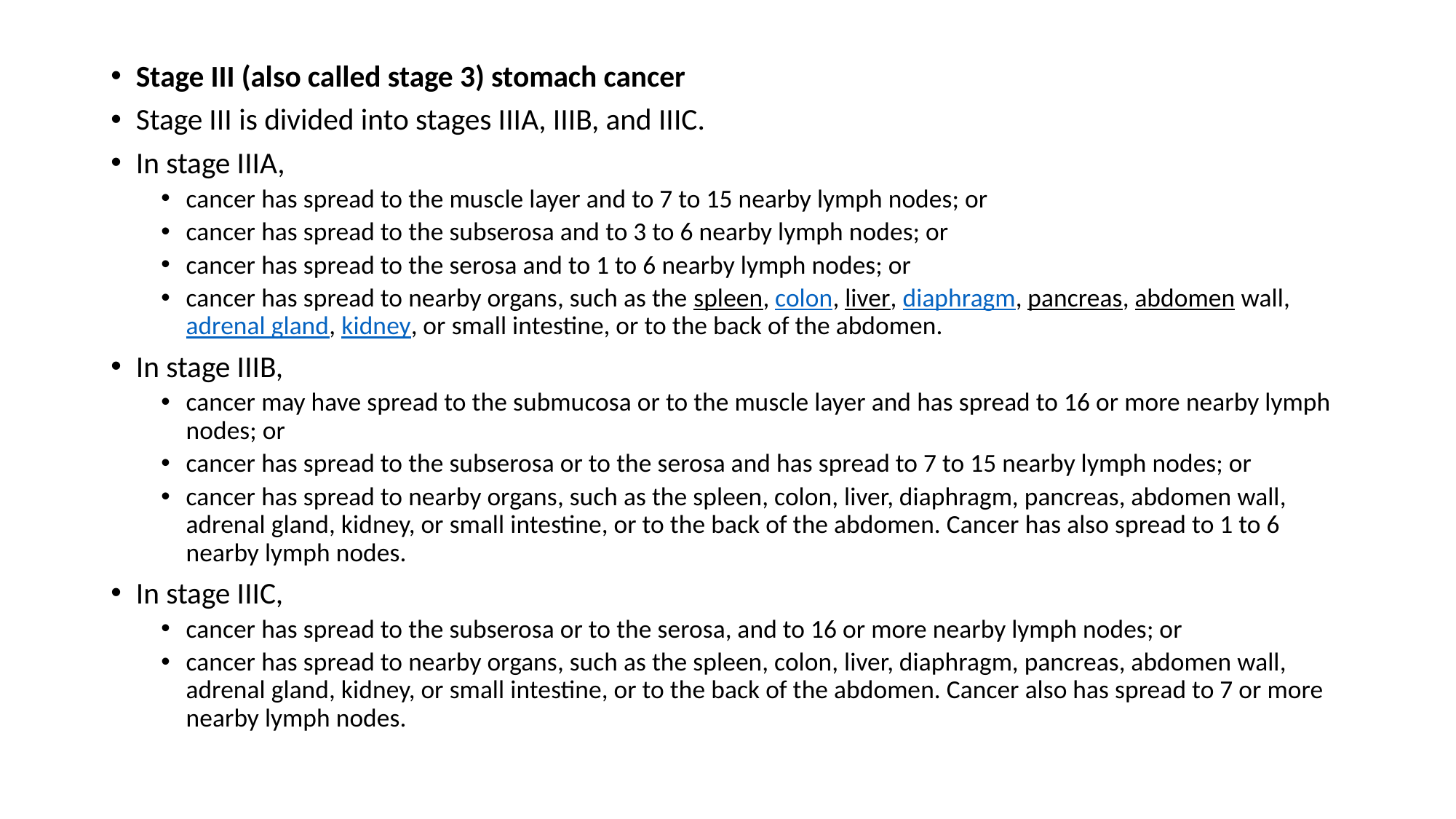

Stage III (also called stage 3) stomach cancer
Stage III is divided into stages IIIA, IIIB, and IIIC.
In stage IIIA,
cancer has spread to the muscle layer and to 7 to 15 nearby lymph nodes; or
cancer has spread to the subserosa and to 3 to 6 nearby lymph nodes; or
cancer has spread to the serosa and to 1 to 6 nearby lymph nodes; or
cancer has spread to nearby organs, such as the spleen, colon, liver, diaphragm, pancreas, abdomen wall, adrenal gland, kidney, or small intestine, or to the back of the abdomen.
In stage IIIB,
cancer may have spread to the submucosa or to the muscle layer and has spread to 16 or more nearby lymph nodes; or
cancer has spread to the subserosa or to the serosa and has spread to 7 to 15 nearby lymph nodes; or
cancer has spread to nearby organs, such as the spleen, colon, liver, diaphragm, pancreas, abdomen wall, adrenal gland, kidney, or small intestine, or to the back of the abdomen. Cancer has also spread to 1 to 6 nearby lymph nodes.
In stage IIIC,
cancer has spread to the subserosa or to the serosa, and to 16 or more nearby lymph nodes; or
cancer has spread to nearby organs, such as the spleen, colon, liver, diaphragm, pancreas, abdomen wall, adrenal gland, kidney, or small intestine, or to the back of the abdomen. Cancer also has spread to 7 or more nearby lymph nodes.